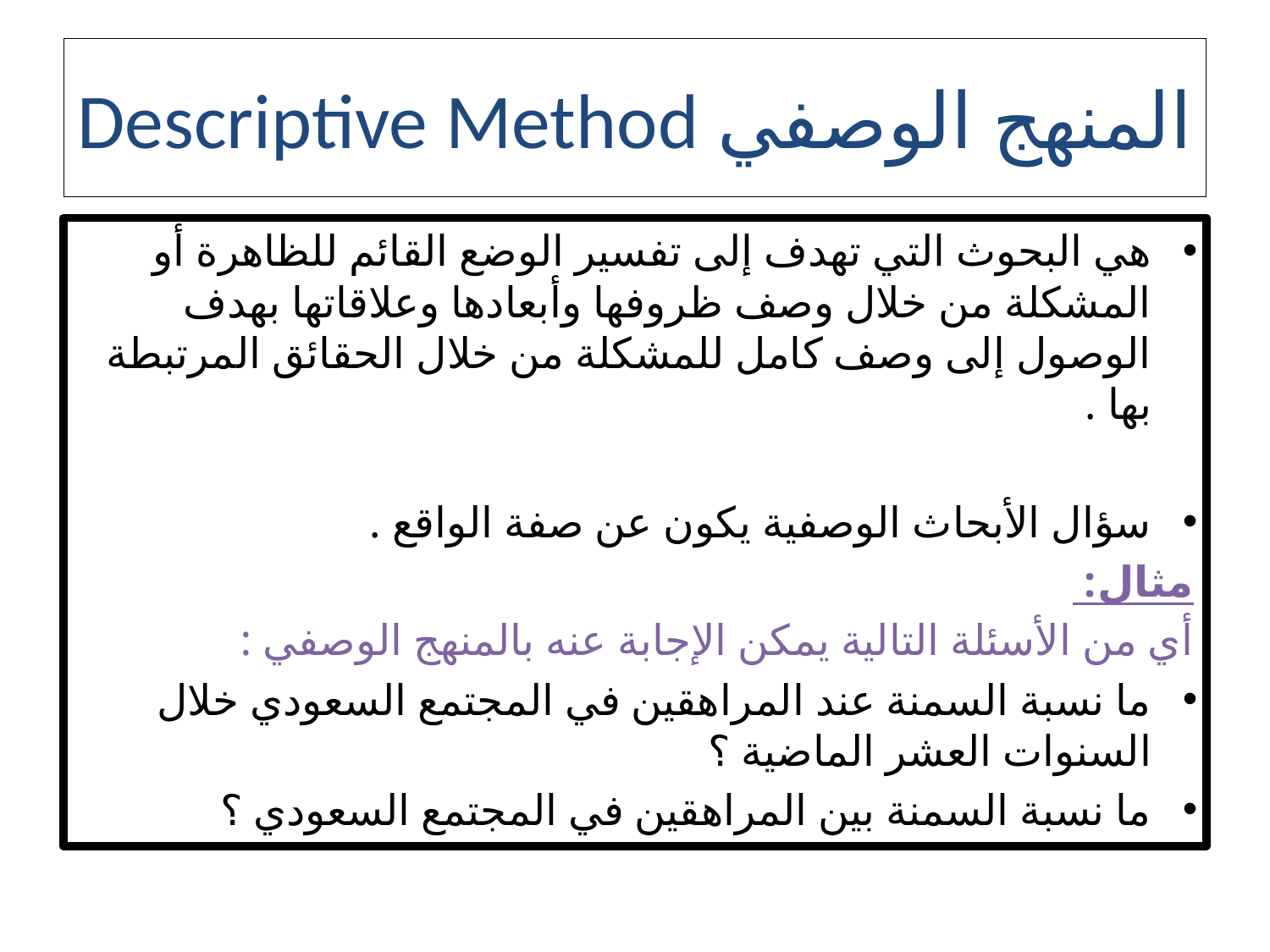

# Descriptive Method المنهج الوصفي
هي البحوث التي تهدف إلى تفسير الوضع القائم للظاهرة أو المشكلة من خلال وصف ظروفها وأبعادها وعلاقاتها بهدف الوصول إلى وصف كامل للمشكلة من خلال الحقائق المرتبطة بها .

سؤال الأبحاث الوصفية يكون عن صفة الواقع .
مثال:
أي من الأسئلة التالية يمكن الإجابة عنه بالمنهج الوصفي :
ما نسبة السمنة عند المراهقين في المجتمع السعودي خلال السنوات العشر الماضية ؟
ما نسبة السمنة بين المراهقين في المجتمع السعودي ؟